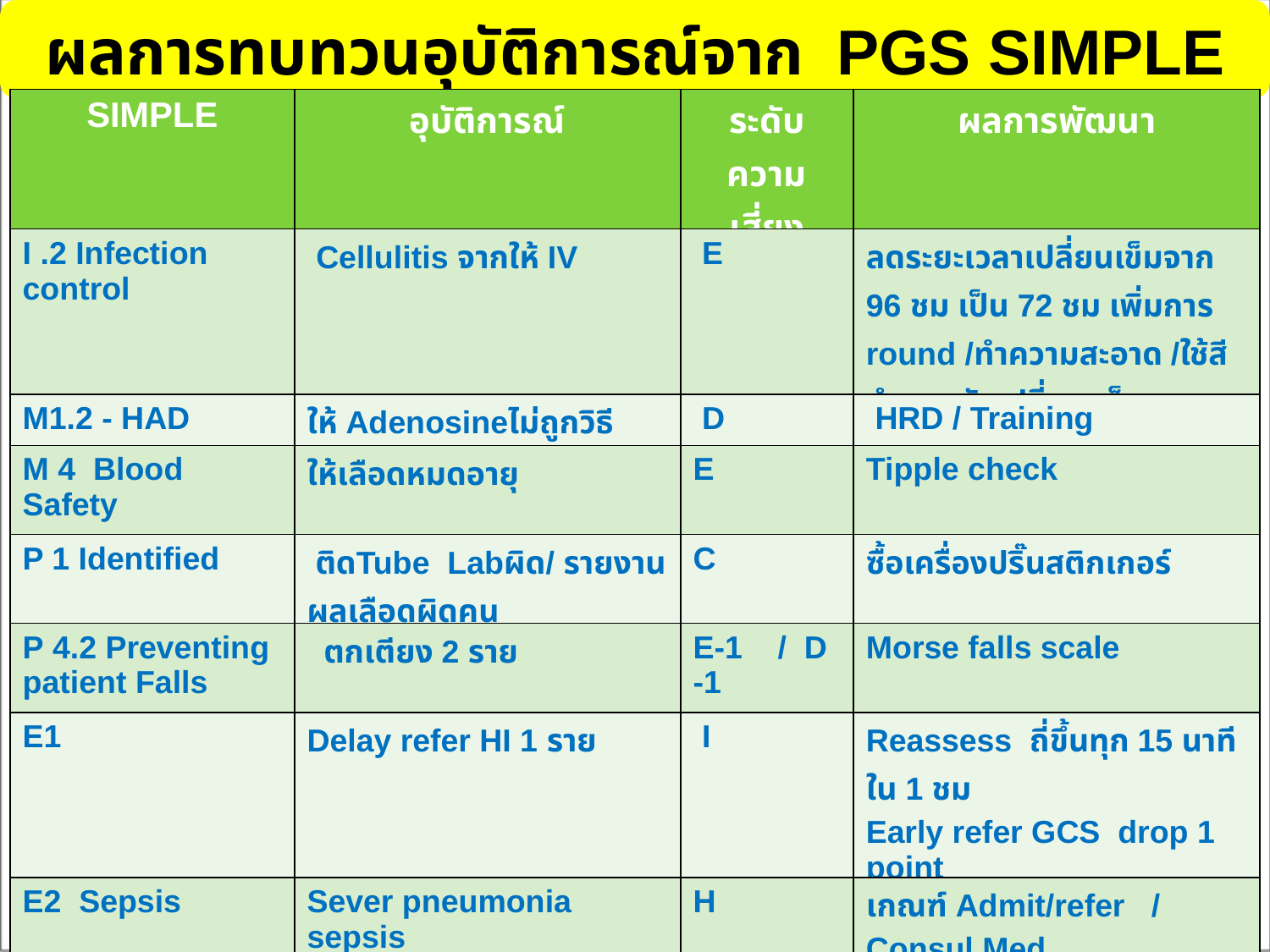

ผลการทบทวนอุบัติการณ์จาก  PGS SIMPLE
| SIMPLE | อุบัติการณ์ | ระดับความเสี่ยง | ผลการพัฒนา |
| --- | --- | --- | --- |
| I .2 Infection control | Cellulitis จากให้ IV | E | ลดระยะเวลาเปลี่ยนเข็มจาก 96 ชม เป็น 72 ชม เพิ่มการ round /ทำความสะอาด /ใช้สีกำหนดวันเปลี่ยน เข็ม |
| M1.2 - HAD | ให้ Adenosineไม่ถูกวิธี | D | HRD / Training |
| M 4 Blood Safety | ให้เลือดหมดอายุ | E | Tipple check |
| P 1 Identified | ติดTube Labผิด/ รายงานผลเลือดผิดคน | C | ซื้อเครื่องปริ๊นสติกเกอร์ |
| P 4.2 Preventing patient Falls | ตกเตียง 2 ราย | E-1 / D -1 | Morse falls scale |
| E1 | Delay refer HI 1 ราย | I | Reassess ถี่ขึ้นทุก 15 นาทีใน 1 ชม Early refer GCS drop 1 point |
| E2 Sepsis | Sever pneumonia sepsis | H | เกณฑ์ Admit/refer / Consul Med |
| E 3 AMI | door to needle > 30 นาที รอConsul แม่ข่าย | D | Training / กลุ่มไลน์ Staff MED ระดับจังหวัด |
| E4 Marthernal / Nen | PPH จากมารดามี High Risk Retained placenta / BA hypothermia | E I F | Active Management /ถุงตวงเลือด Training CPR 2 ครั้ง / ปี กำหนดแนวทาง/ ทำเสื้ออุ่นไอรัก |